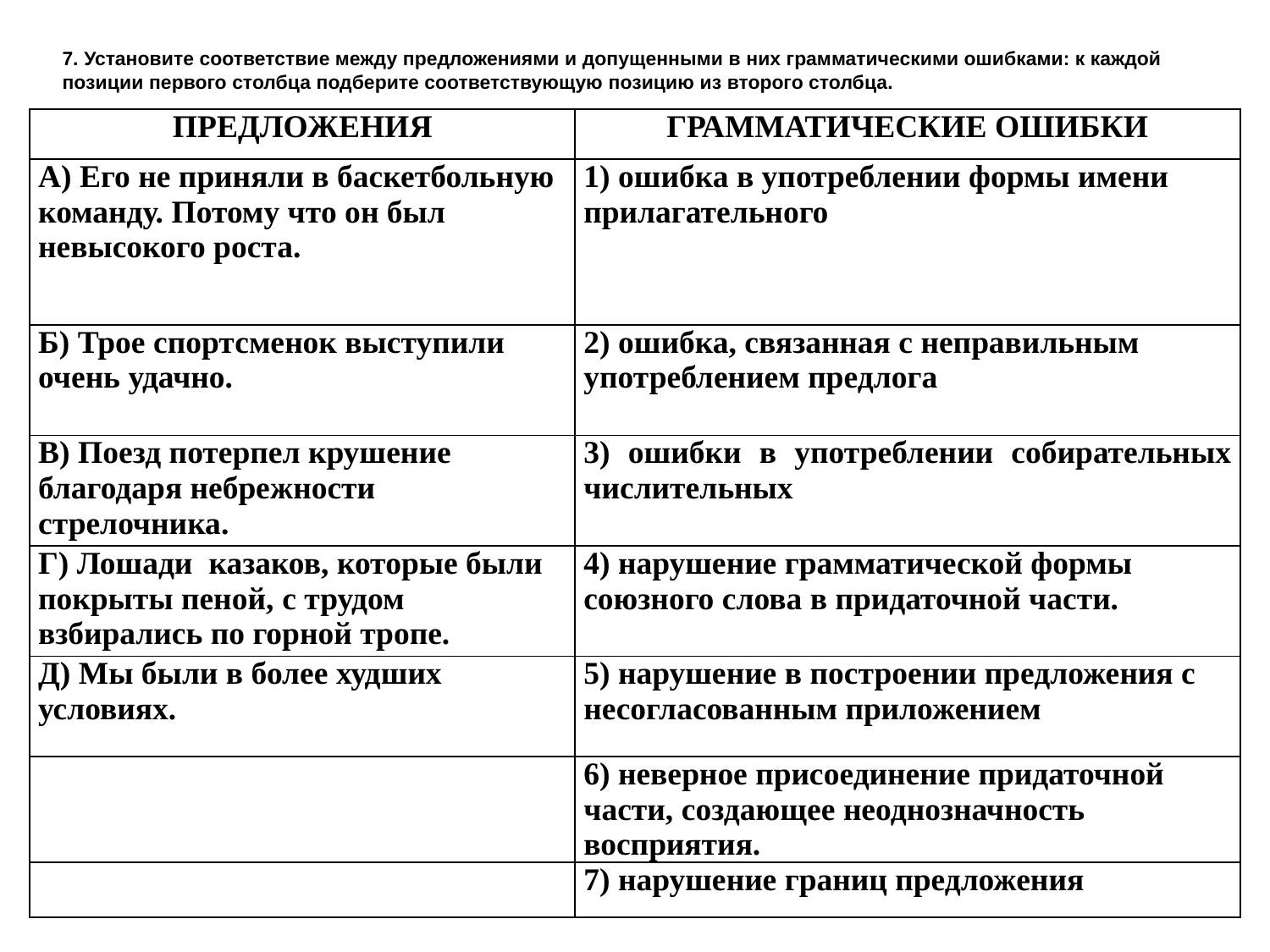

7. Установите соответствие между предложениями и допущенными в них грамматическими ошибками: к каждой позиции первого столбца подберите соответствующую позицию из второго столбца.

| ПРЕДЛОЖЕНИЯ | ГРАММАТИЧЕСКИЕ ОШИБКИ |
| --- | --- |
| А) Его не приняли в баскетбольную команду. Потому что он был невысокого роста. | 1) ошибка в употреблении формы имени прилагательного |
| Б) Трое спортсменок выступили очень удачно. | 2) ошибка, связанная с неправильным употреблением предлога |
| В) Поезд потерпел крушение благодаря небрежности стрелочника. | 3) ошибки в употреблении собирательных числительных |
| Г) Лошади казаков, которые были покрыты пеной, с трудом взбирались по горной тропе. | 4) нарушение грамматической формы союзного слова в придаточной части. |
| Д) Мы были в более худших условиях. | 5) нарушение в построении предложения с несогласованным приложением |
|  | 6) неверное присоединение придаточной части, создающее неоднозначность восприятия. |
|  | 7) нарушение границ предложения |